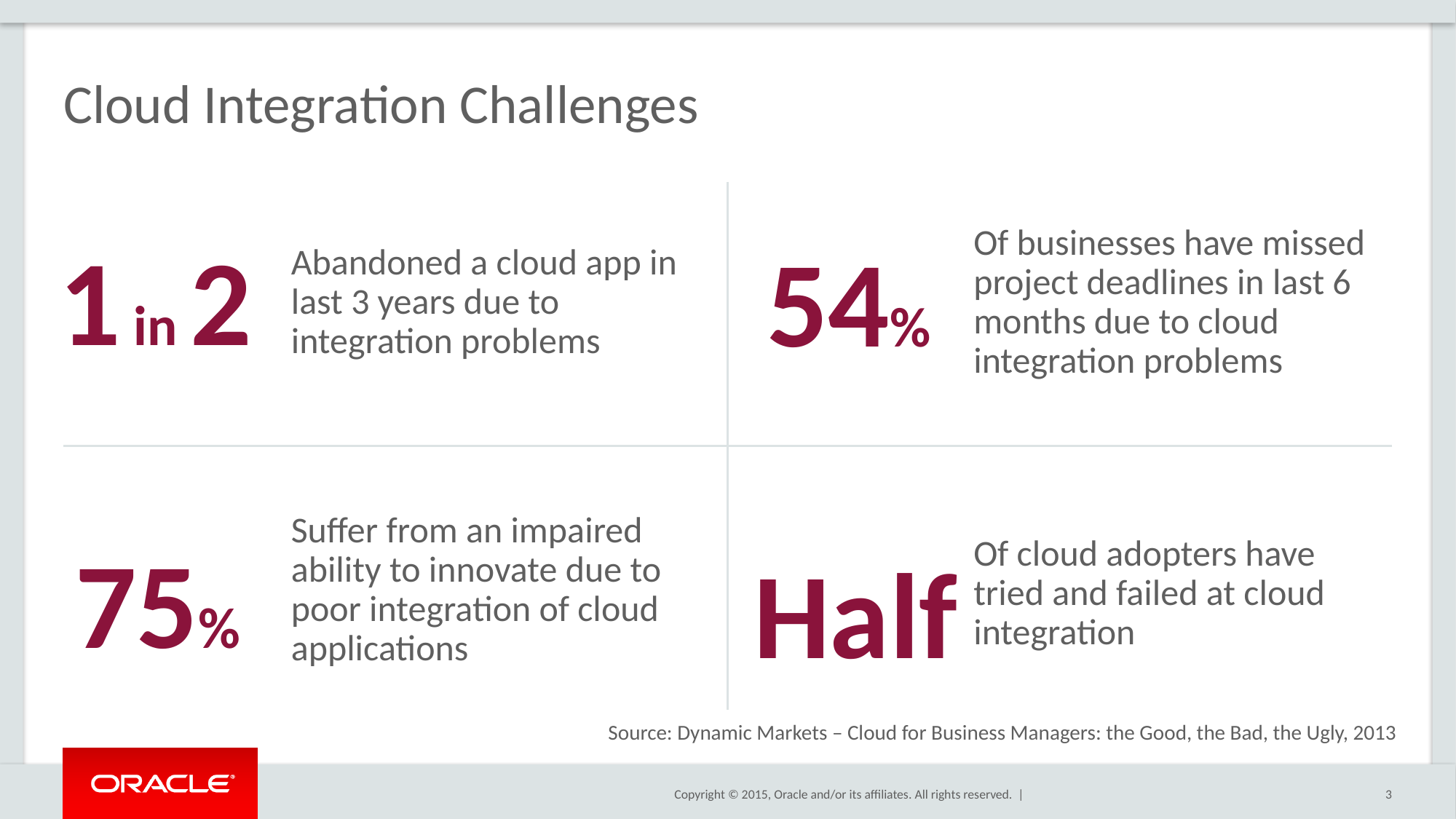

# Cloud Integration Challenges
Abandoned a cloud app in last 3 years due to integration problems
Of businesses have missed project deadlines in last 6 months due to cloud integration problems
1 in 2
54%
Suffer from an impaired ability to innovate due to poor integration of cloud applications
Of cloud adopters have tried and failed at cloud integration
75%
Half
Source: Dynamic Markets – Cloud for Business Managers: the Good, the Bad, the Ugly, 2013
3